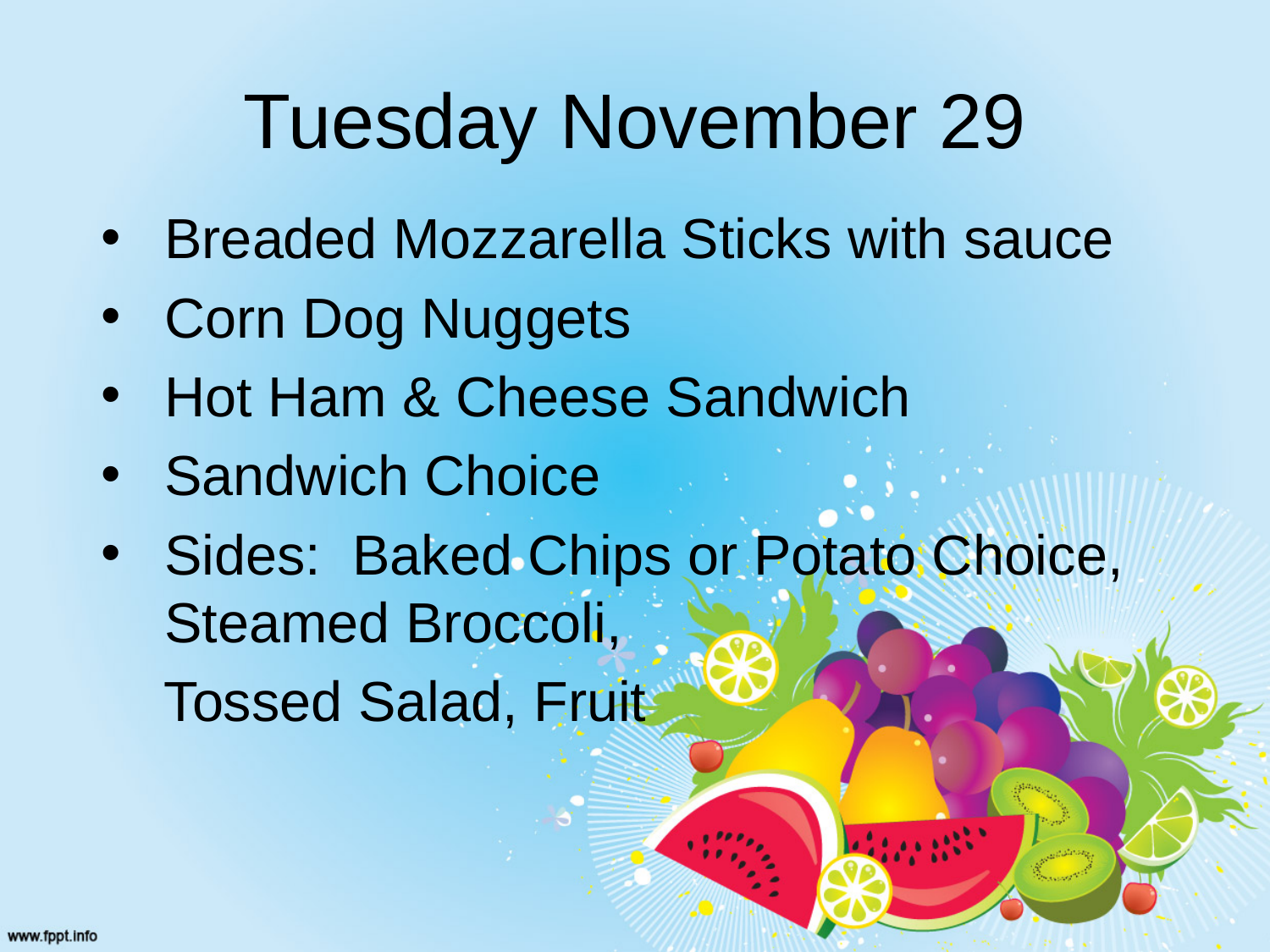

# Tuesday November 29
Breaded Mozzarella Sticks with sauce
Corn Dog Nuggets
Hot Ham & Cheese Sandwich
Sandwich Choice
Sides:  Baked Chips or Potato Choice, Steamed Broccoli,
    Tossed Salad, Fruit